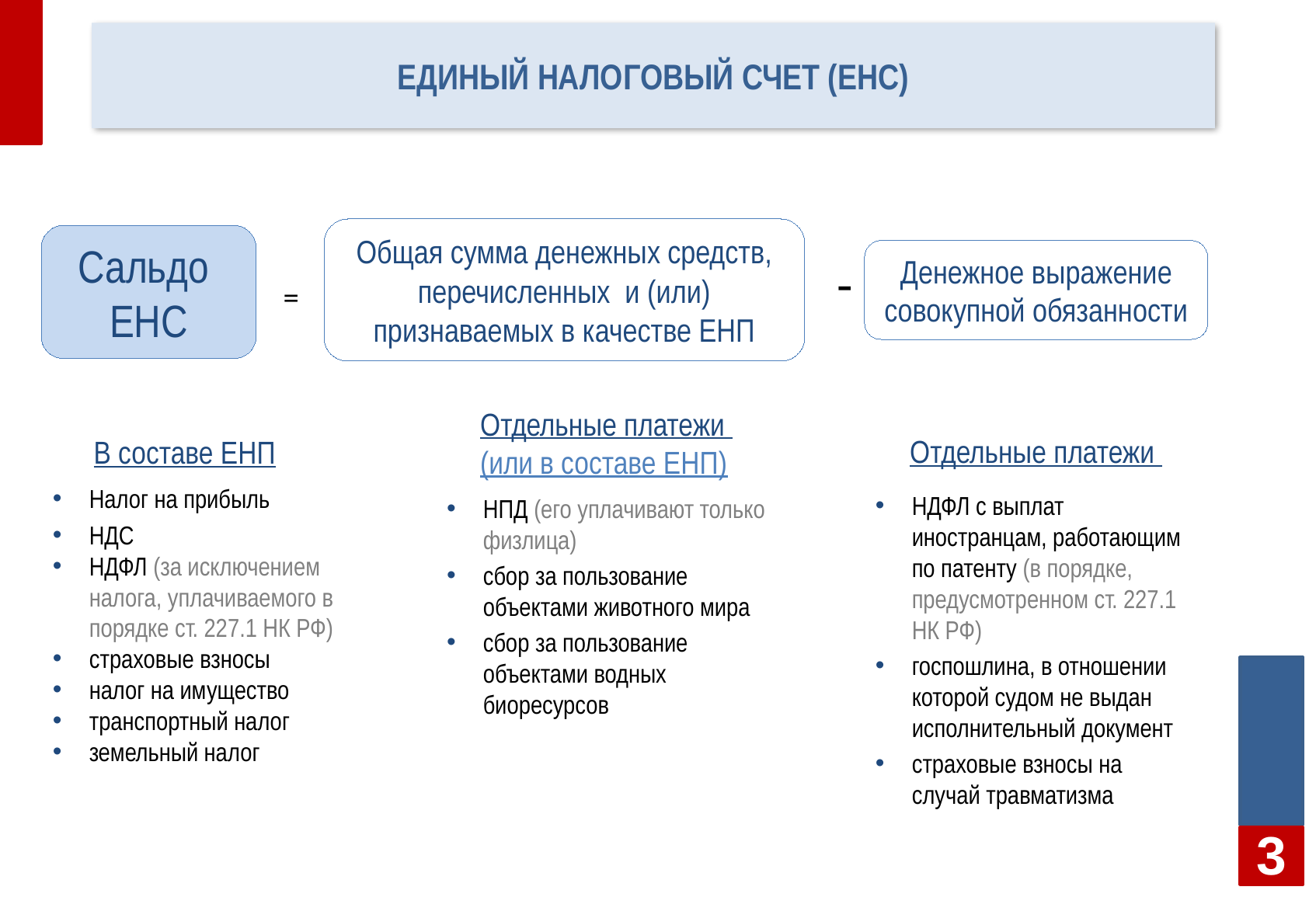

# Единый налоговый счет (ЕНС)
Сальдо
ЕНС
Общая сумма денежных средств, перечисленных  и (или) признаваемых в качестве ЕНП
Денежное выражение совокупной обязанности
-
=
Отдельные платежи
(или в составе ЕНП)
Отдельные платежи
В составе ЕНП
Налог на прибыль
НДС
НДФЛ (за исключением налога, уплачиваемого в порядке ст. 227.1 НК РФ)
страховые взносы
налог на имущество
транспортный налог
земельный налог
НДФЛ с выплат иностранцам, работающим по патенту (в порядке, предусмотренном ст. 227.1 НК РФ)
госпошлина, в отношении которой судом не выдан исполнительный документ
страховые взносы на случай травматизма
НПД (его уплачивают только физлица)
сбор за пользование объектами животного мира
сбор за пользование объектами водных биоресурсов
3